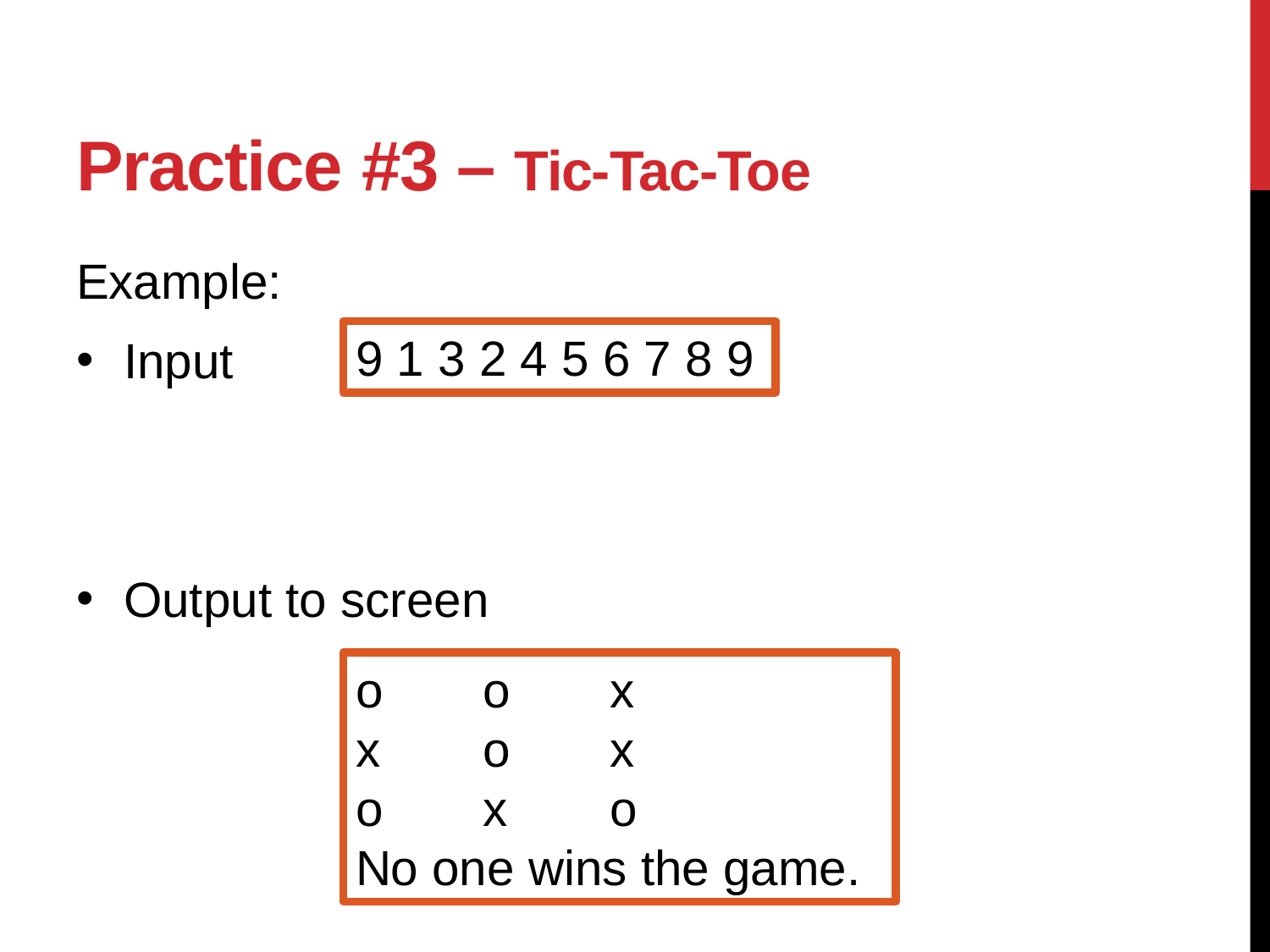

# Practice #3 – Tic-Tac-Toe
Example:
Input

Output to screen
9 1 3 2 4 5 6 7 8 9
o	o	x
x	o	x
o	x	o
No one wins the game.